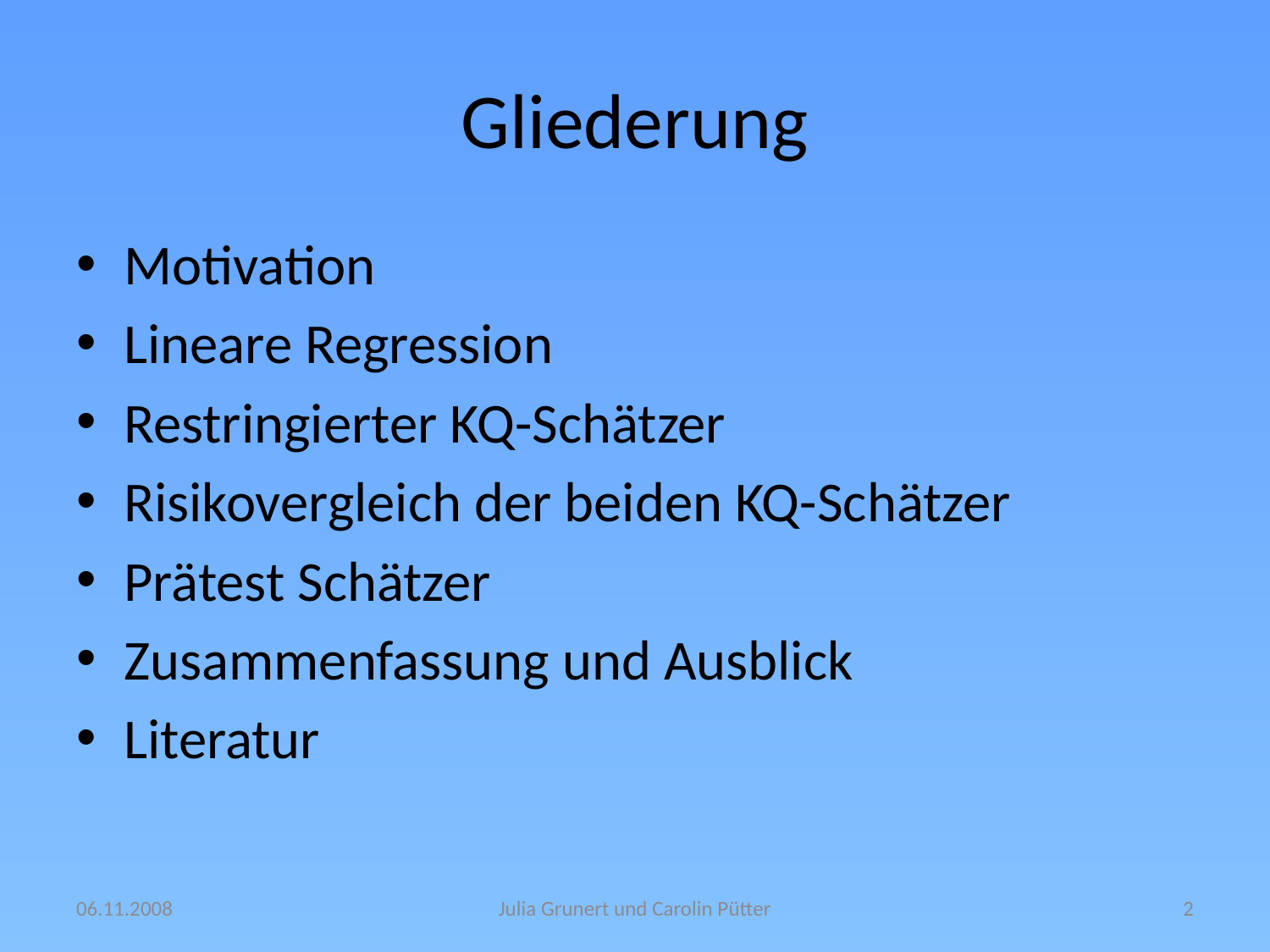

# Gliederung
Motivation
Lineare Regression
Restringierter KQ-Schätzer
Risikovergleich der beiden KQ-Schätzer
Prätest Schätzer
Zusammenfassung und Ausblick
Literatur
06.11.2008
Julia Grunert und Carolin Pütter
2